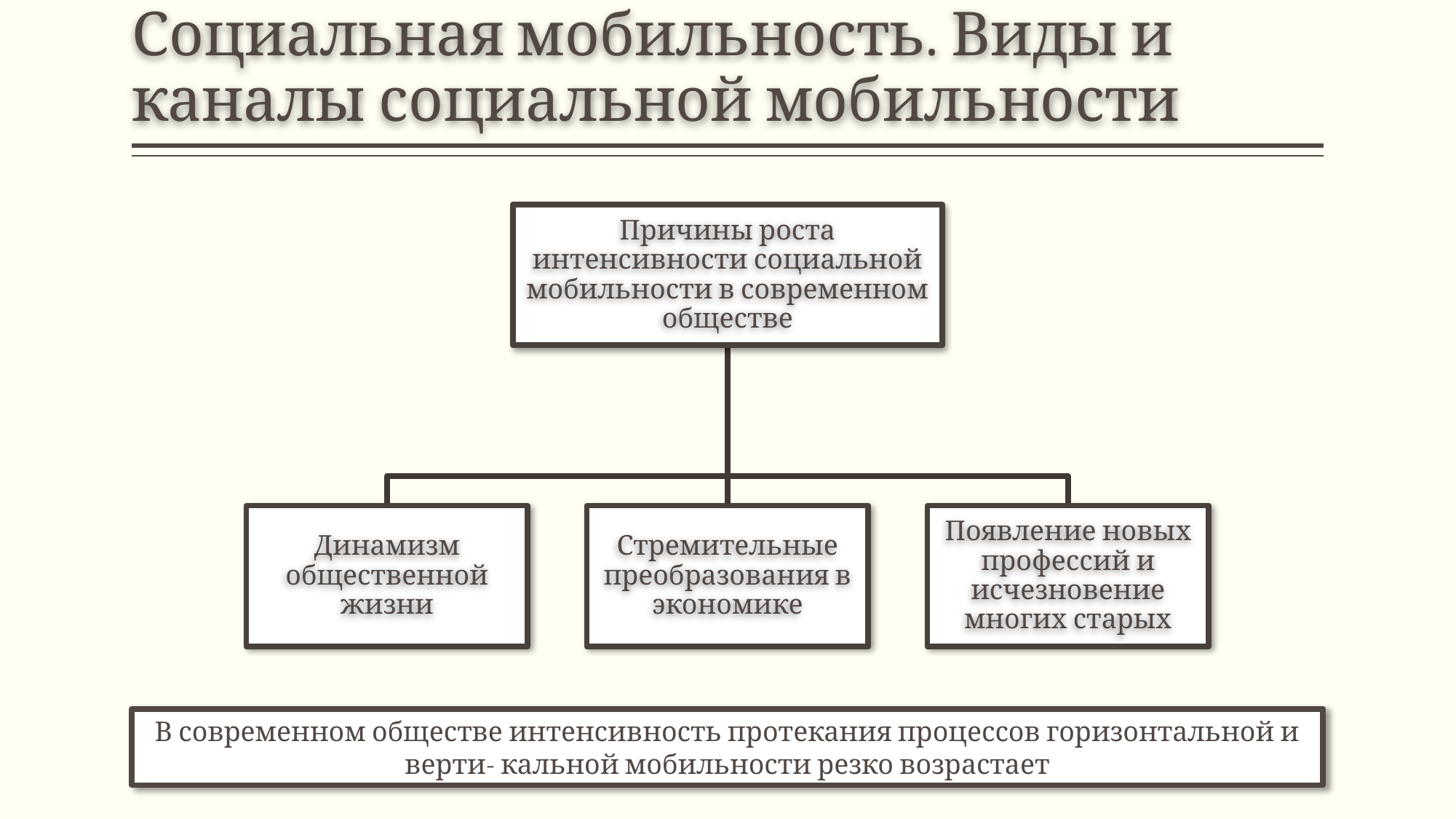

# Социальная мобильность. Виды и каналы социальной мобильности

Причины роста интенсивности социальной мобильности в современном обществе

Динамизм общественной жизни

Стремительные преобразования в экономике

Появление новых профессий и исчезновение многих старых
В современном обществе интенсивность протекания процессов горизонтальной и верти- кальной мобильности резко возрастает